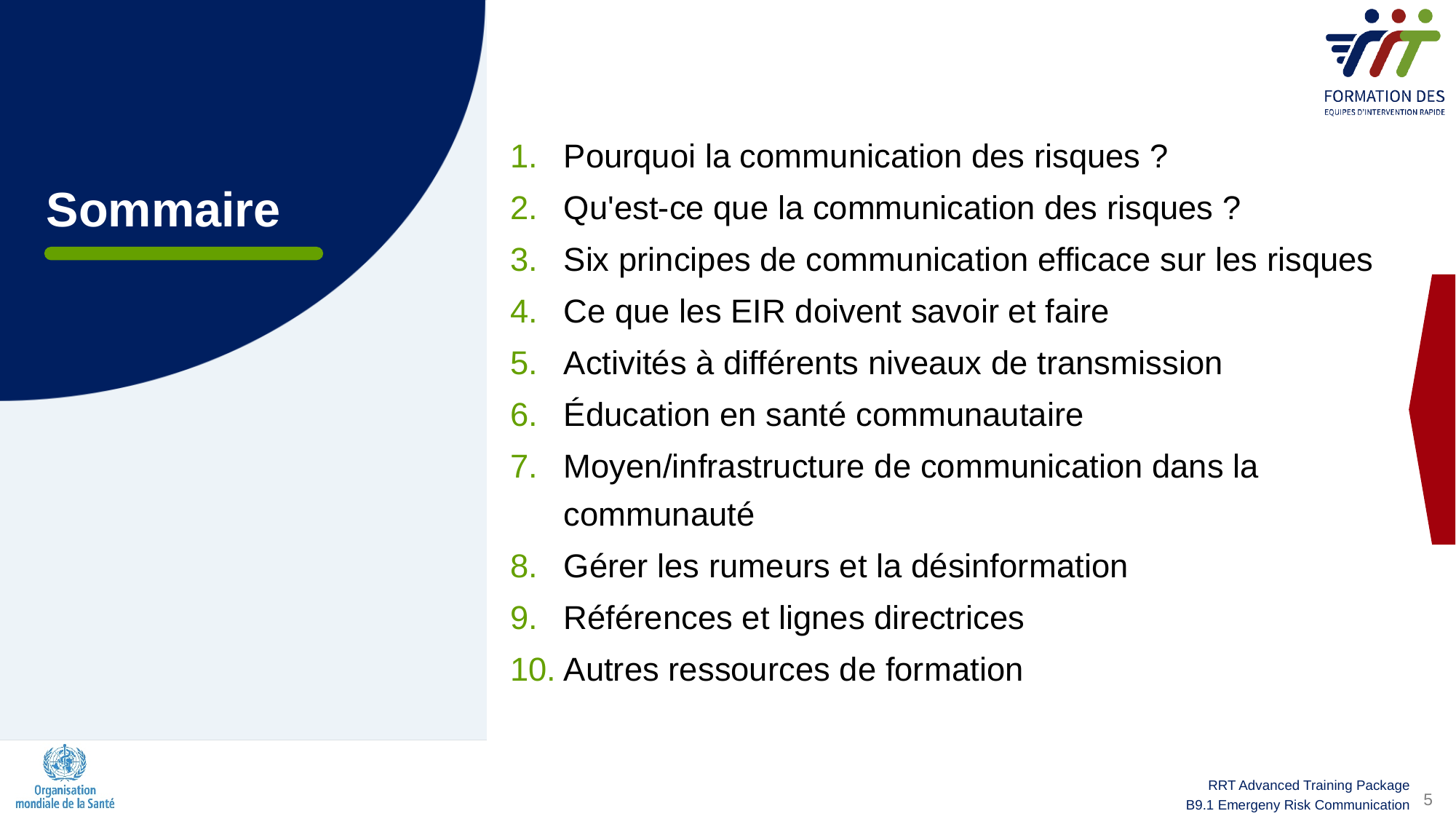

Pourquoi la communication des risques ?
Qu'est-ce que la communication des risques ?
Six principes de communication efficace sur les risques
Ce que les EIR doivent savoir et faire
Activités à différents niveaux de transmission
Éducation en santé communautaire
Moyen/infrastructure de communication dans la communauté
Gérer les rumeurs et la désinformation
Références et lignes directrices
Autres ressources de formation
# Sommaire